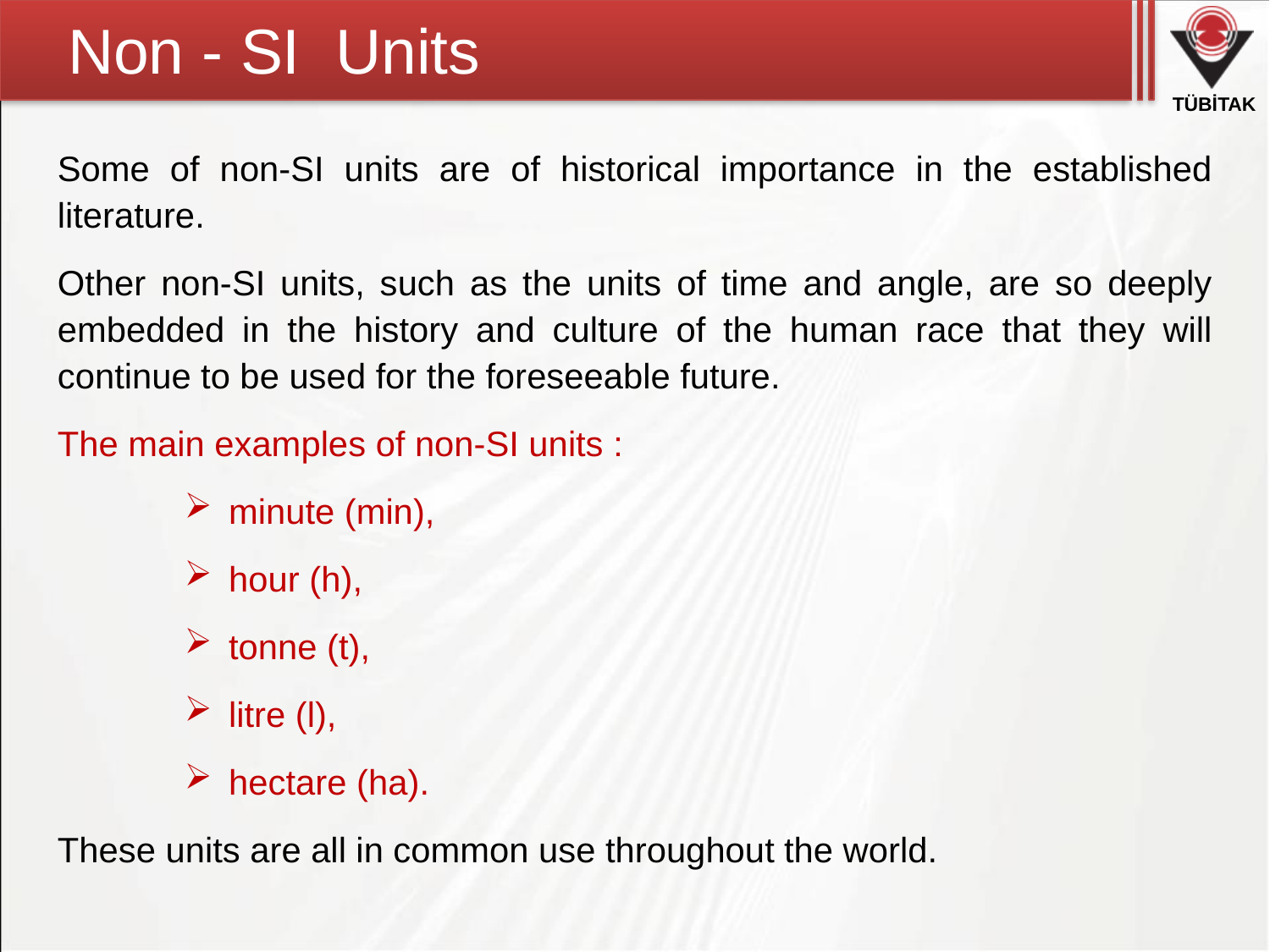

# Non - SI  Units
Some of non-SI units are of historical importance in the established literature.
Other non-SI units, such as the units of time and angle, are so deeply embedded in the history and culture of the human race that they will continue to be used for the foreseeable future.
The main examples of non-SI units :
minute (min),
hour (h),
tonne (t),
litre (l),
hectare (ha).
These units are all in common use throughout the world.